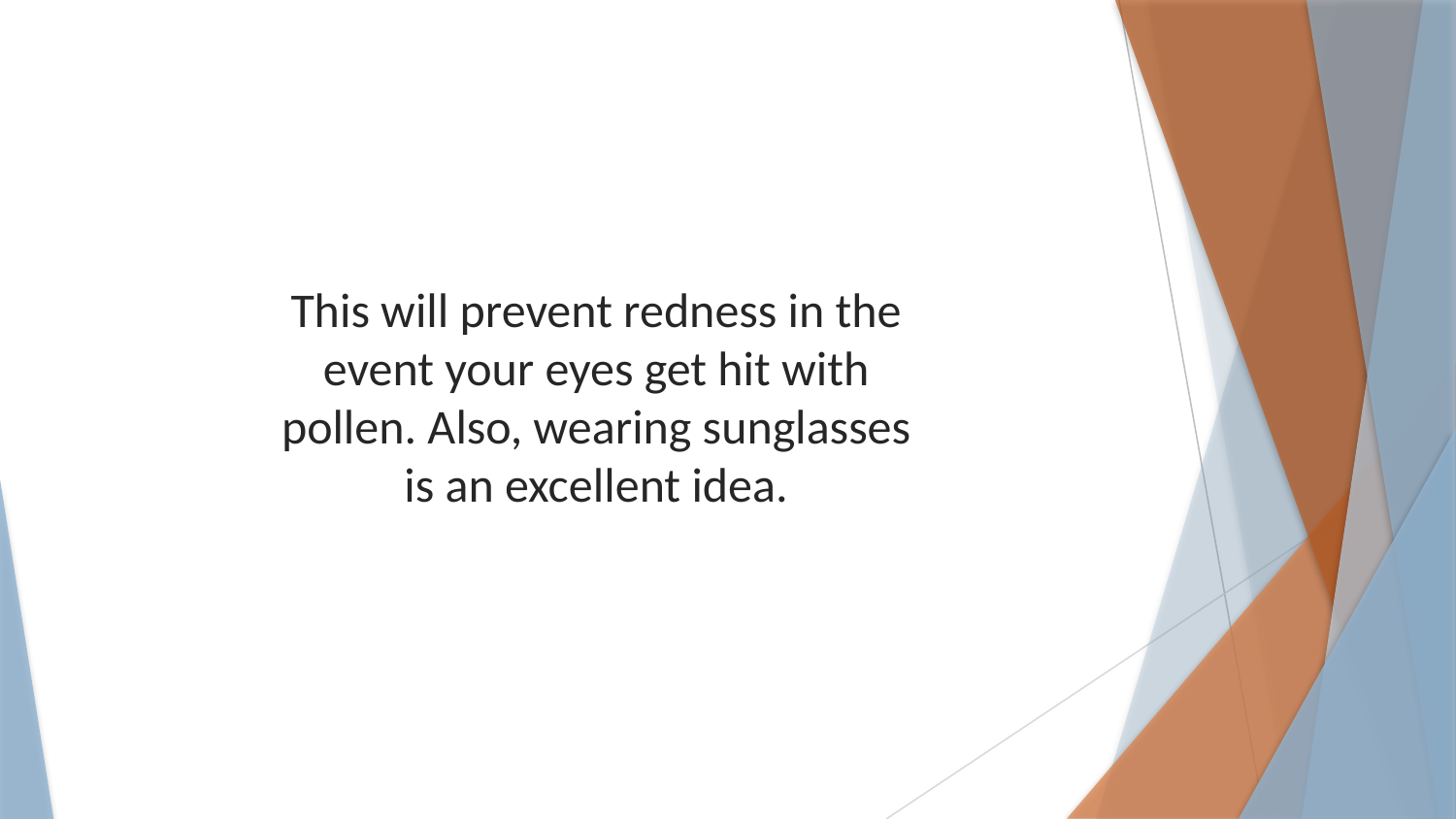

This will prevent redness in the event your eyes get hit with pollen. Also, wearing sunglasses is an excellent idea.